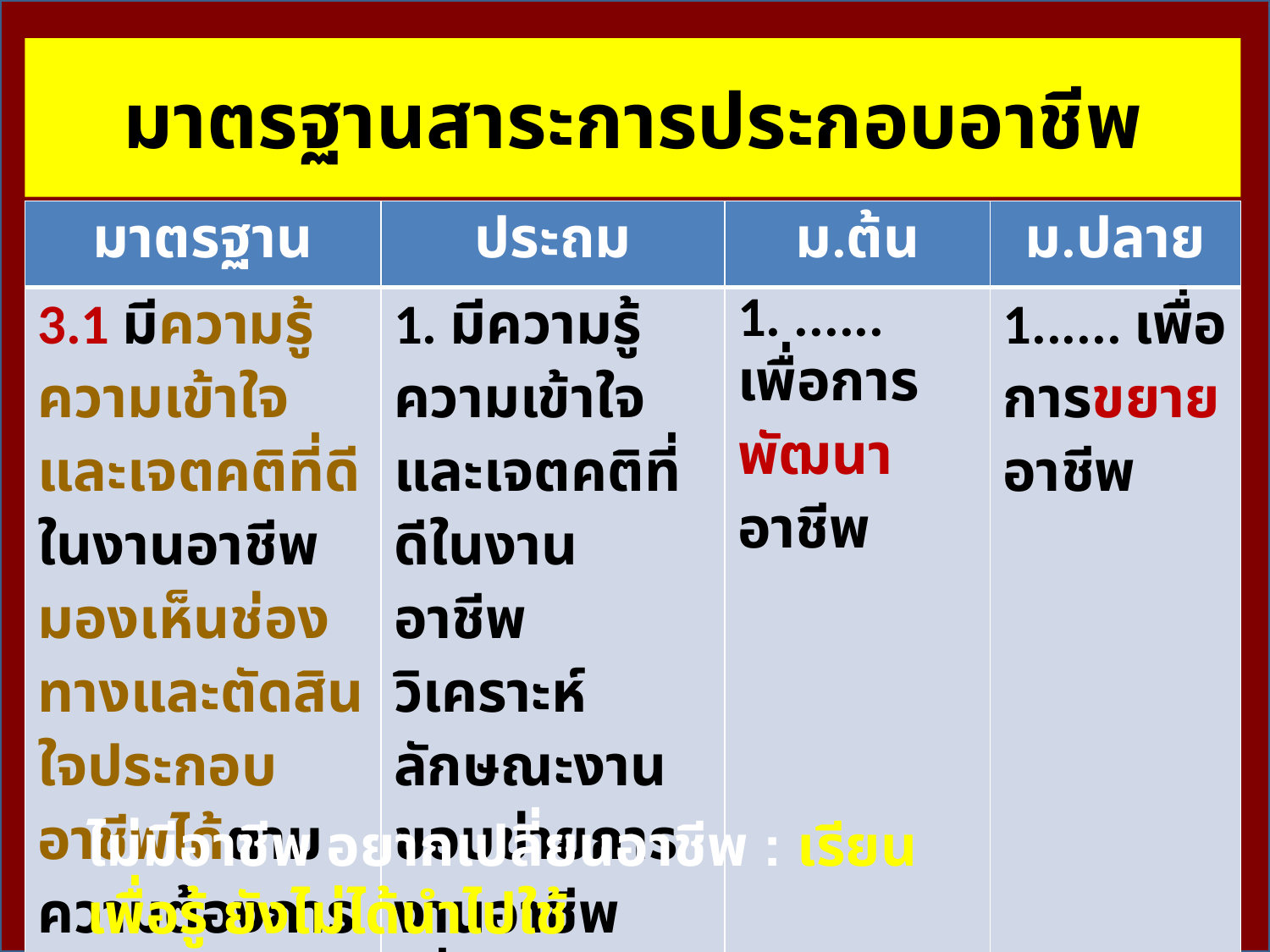

มาตรฐานสาระการประกอบอาชีพ
| มาตรฐาน | ประถม | ม.ต้น | ม.ปลาย |
| --- | --- | --- | --- |
| 3.1 มีความรู้ความเข้าใจและเจตคติที่ดีในงานอาชีพ มองเห็นช่องทางและตัดสินใจประกอบอาชีพได้ตามความต้องการและศักยภาพของตน | 1. มีความรู้ ความเข้าใจและเจตคติที่ดีในงาน อาชีพ วิเคราะห์ลักษณะงาน ขอบข่ายการงานอาชีพ เพื่อการเข้าสู่อาชีพ | 1. ...... เพื่อการพัฒนาอาชีพ | 1...... เพื่อการขยายอาชีพ |
ไม่มีอาชีพ อยากเปลี่ยนอาชีพ : เรียนเพื่อรู้ ยังไม่ได้นำไปใช้
สุธี  วรประดิษฐ  7/2016